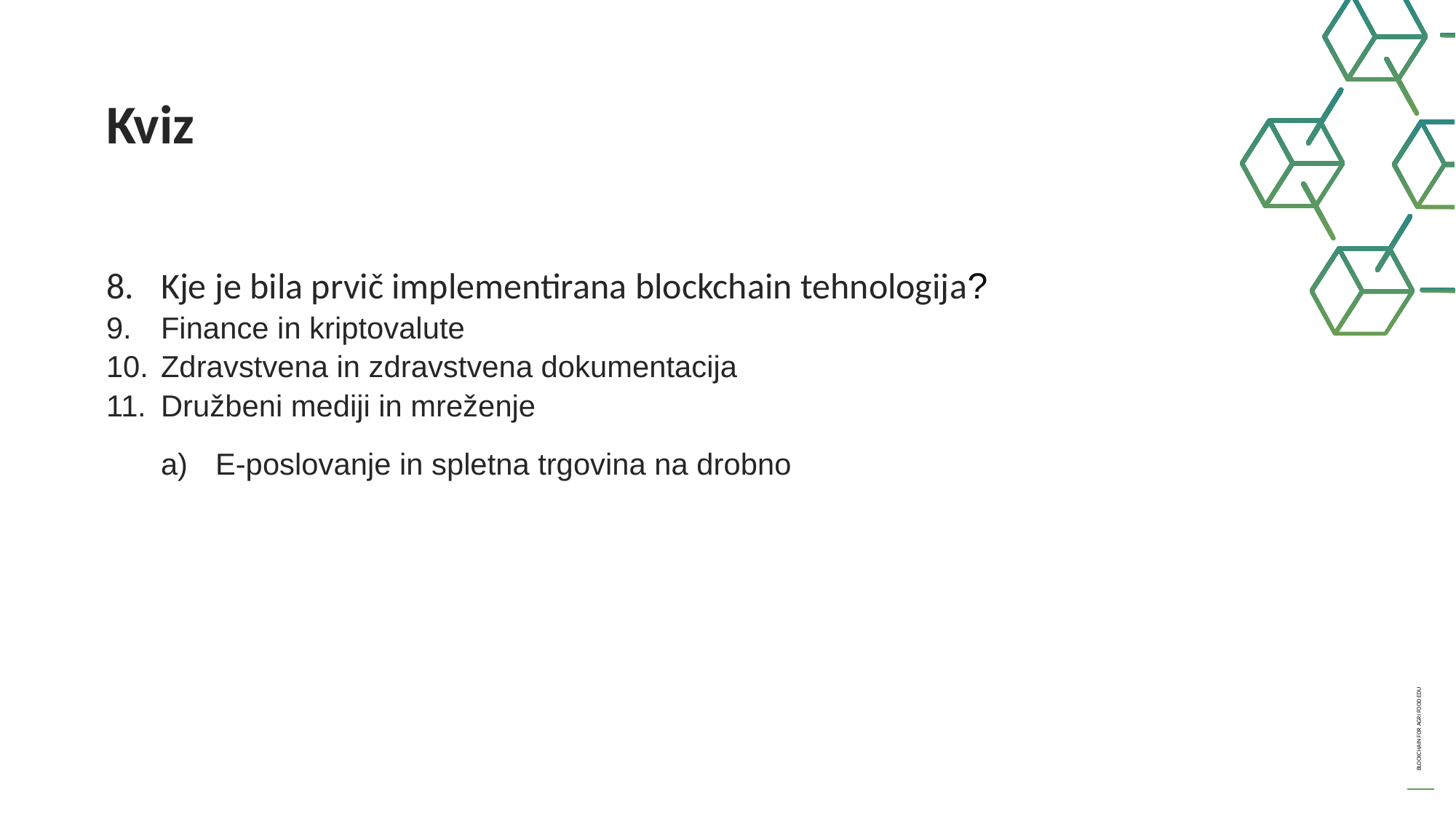

Kviz
Kje je bila prvič implementirana blockchain tehnologija?
Finance in kriptovalute
Zdravstvena in zdravstvena dokumentacija
Družbeni mediji in mreženje
E-poslovanje in spletna trgovina na drobno